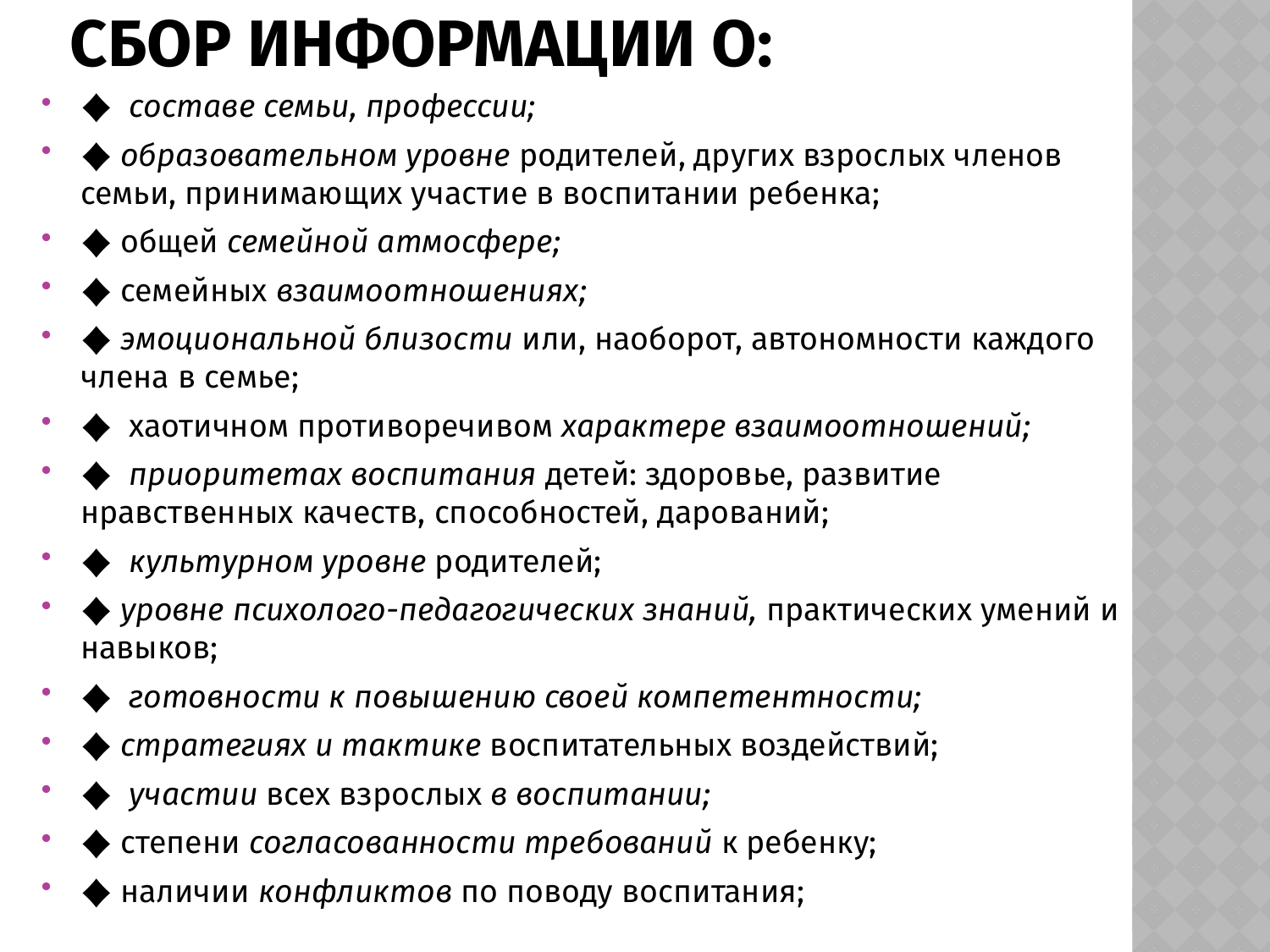

# Сбор информации о:
♦  составе семьи, профессии;
♦ образовательном уровне родителей, других взрослых членов семьи, принимающих участие в воспитании ребенка;
♦ общей семейной атмосфере;
♦ семейных взаимоотношениях;
♦ эмоциональной близости или, наоборот, автономности каждого члена в семье;
♦  хаотичном противоречивом характере взаимоотношений;
♦  приоритетах воспитания детей: здоровье, развитие нравственных качеств, способностей, дарований;
♦  культурном уровне родителей;
♦ уровне психолого-педагогических знаний, практических умений и навыков;
♦  готовности к повышению своей компетентности;
♦ стратегиях и тактике воспитательных воздействий;
♦  участии всех взрослых в воспитании;
♦ степени согласованности требований к ребенку;
♦ наличии конфликтов по поводу воспитания;